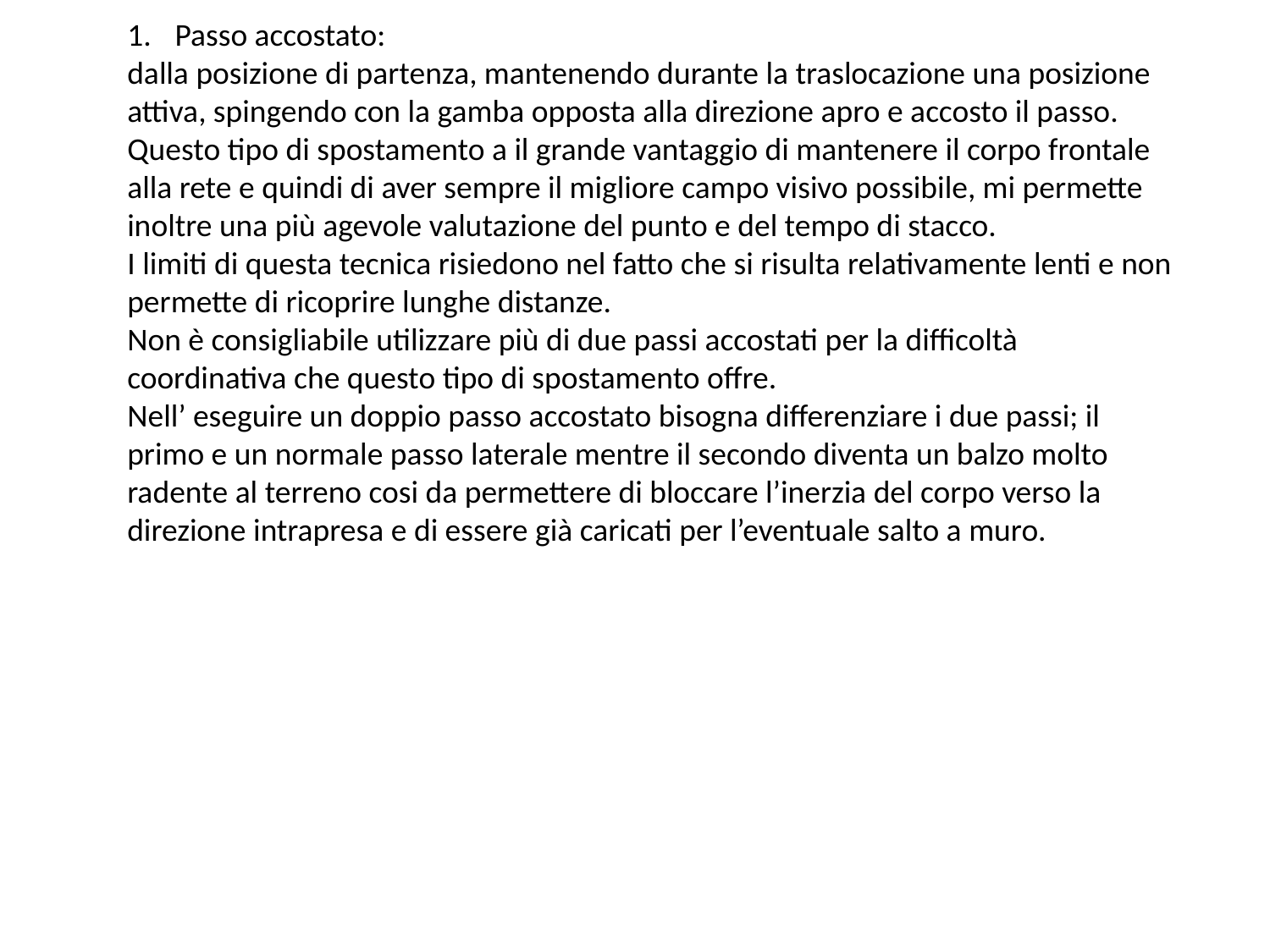

Passo accostato:
dalla posizione di partenza, mantenendo durante la traslocazione una posizione attiva, spingendo con la gamba opposta alla direzione apro e accosto il passo.
Questo tipo di spostamento a il grande vantaggio di mantenere il corpo frontale alla rete e quindi di aver sempre il migliore campo visivo possibile, mi permette inoltre una più agevole valutazione del punto e del tempo di stacco.
I limiti di questa tecnica risiedono nel fatto che si risulta relativamente lenti e non permette di ricoprire lunghe distanze.
Non è consigliabile utilizzare più di due passi accostati per la difficoltà coordinativa che questo tipo di spostamento offre.
Nell’ eseguire un doppio passo accostato bisogna differenziare i due passi; il primo e un normale passo laterale mentre il secondo diventa un balzo molto radente al terreno cosi da permettere di bloccare l’inerzia del corpo verso la direzione intrapresa e di essere già caricati per l’eventuale salto a muro.